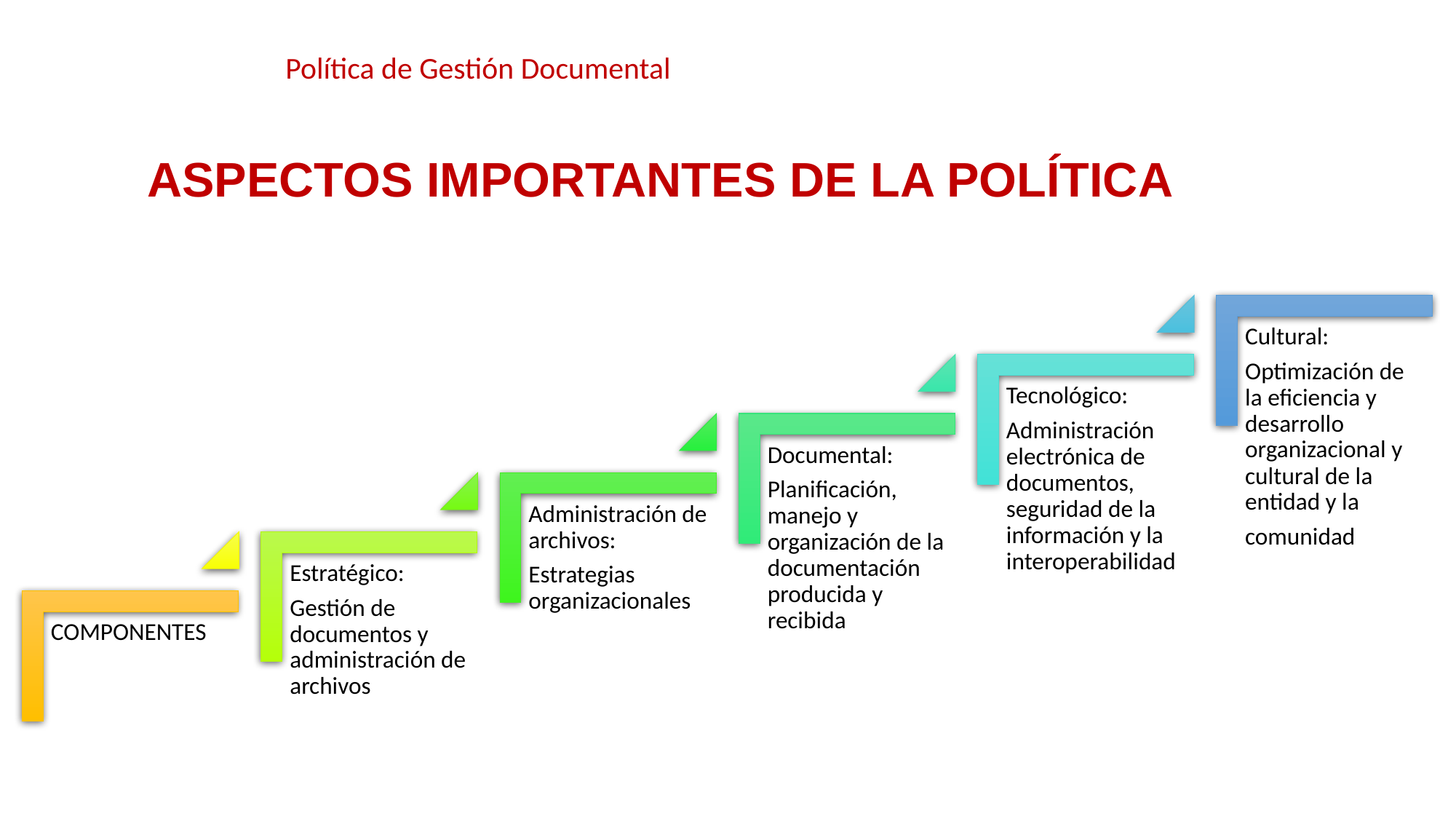

Política de Gestión Documental
ASPECTOS IMPORTANTES DE LA POLÍTICA

COMPONENTES
Estratégico:
Gestión de documentos y administración de archivos
Administración de archivos:
Estrategias organizacionales
Documental:
Planificación, manejo y organización de la documentación producida y recibida
Tecnológico:
Administración electrónica de documentos, seguridad de la información y la interoperabilidad
Cultural:
Optimización de la eficiencia y desarrollo organizacional y cultural de la entidad y la
comunidad
www.---------------.gov.co